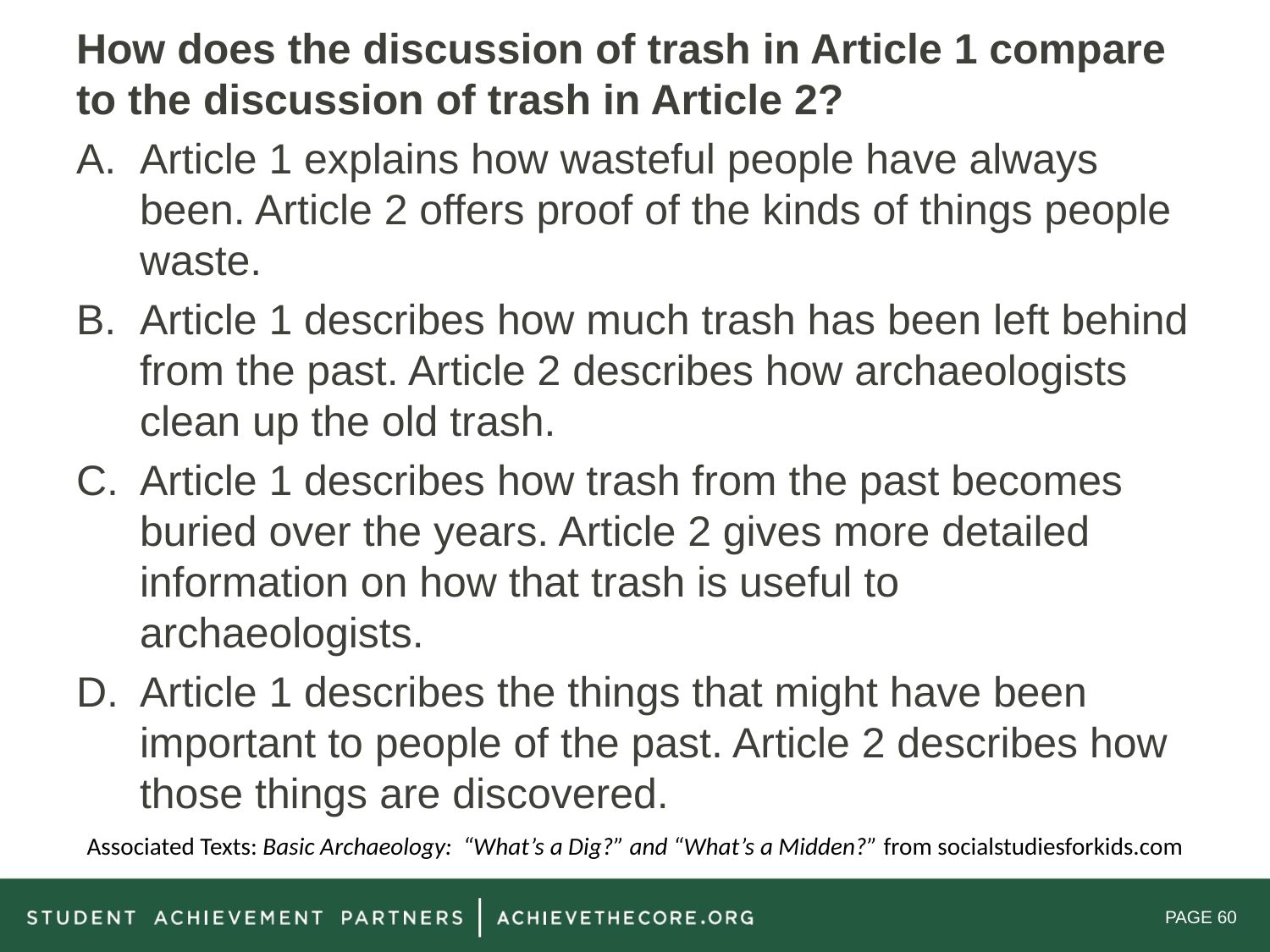

How does the discussion of trash in Article 1 compare to the discussion of trash in Article 2?
Article 1 explains how wasteful people have always been. Article 2 offers proof of the kinds of things people waste.
Article 1 describes how much trash has been left behind from the past. Article 2 describes how archaeologists clean up the old trash.
Article 1 describes how trash from the past becomes buried over the years. Article 2 gives more detailed information on how that trash is useful to archaeologists.
Article 1 describes the things that might have been important to people of the past. Article 2 describes how those things are discovered.
Associated Texts: Basic Archaeology:  “What’s a Dig?” and “What’s a Midden?” from socialstudiesforkids.com